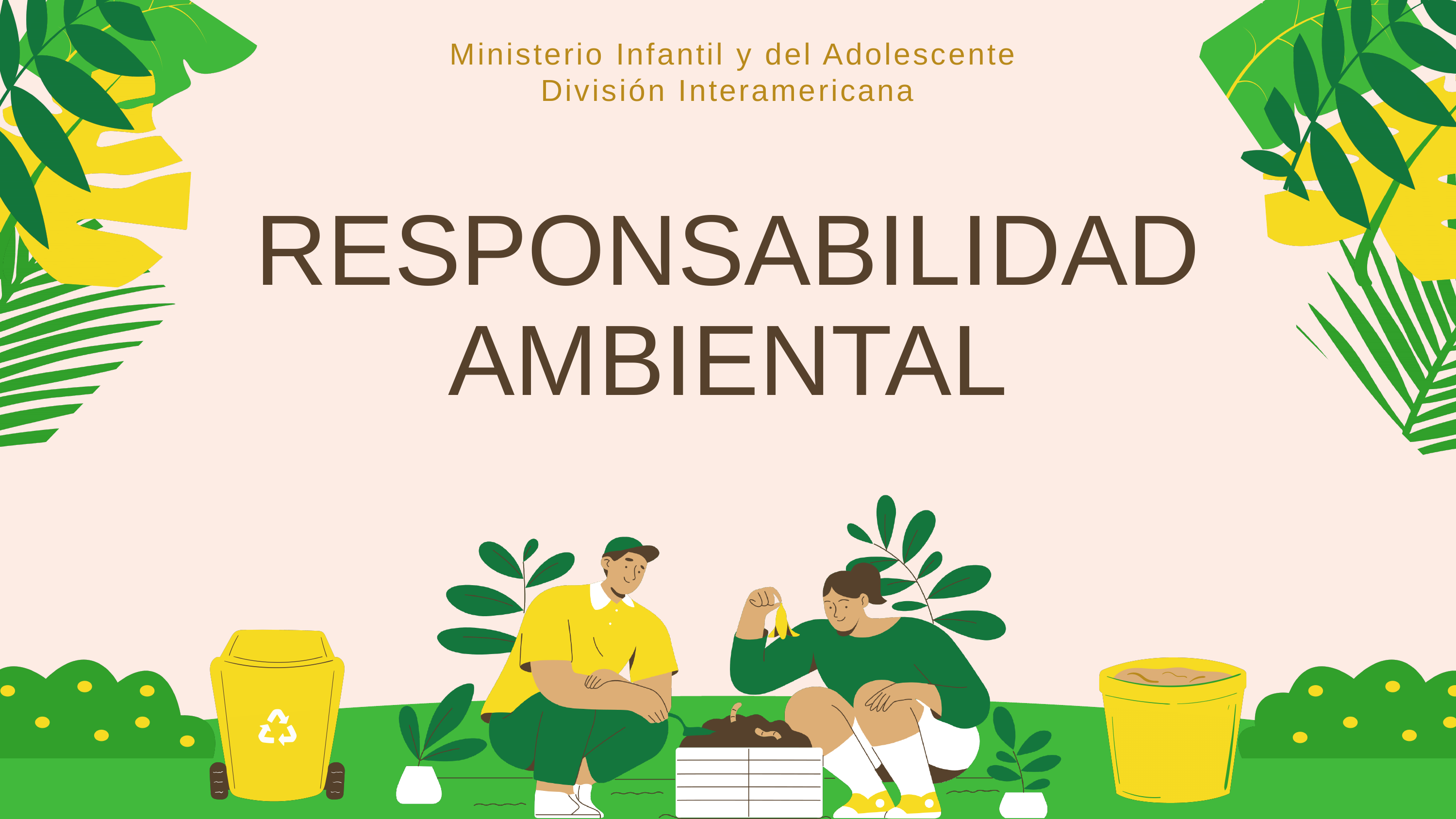

Ministerio Infantil y del Adolescente
División Interamericana
RESPONSABILIDAD AMBIENTAL